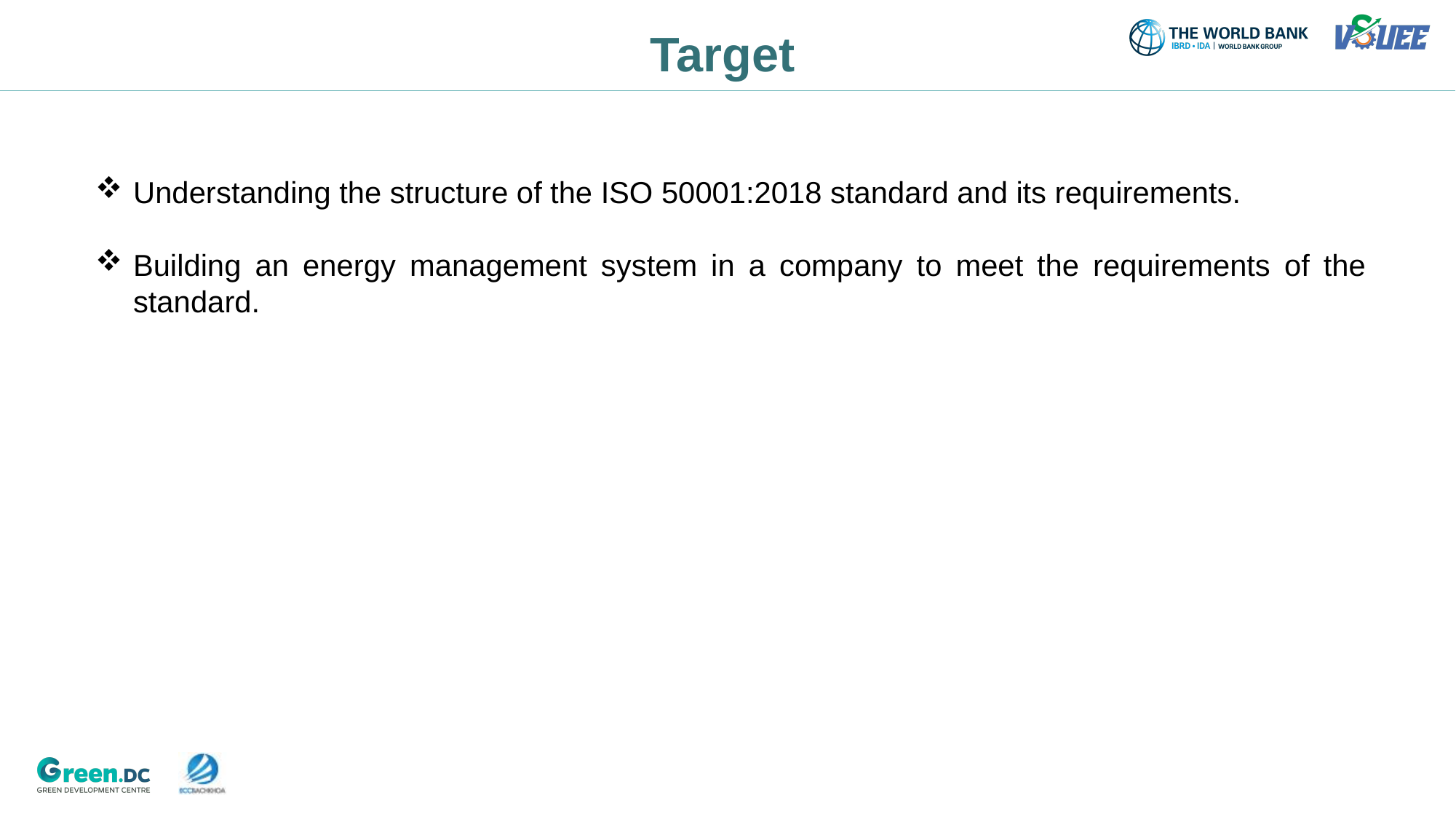

# Target
Understanding the structure of the ISO 50001:2018 standard and its requirements.

Building an energy management system in a company to meet the requirements of the standard.